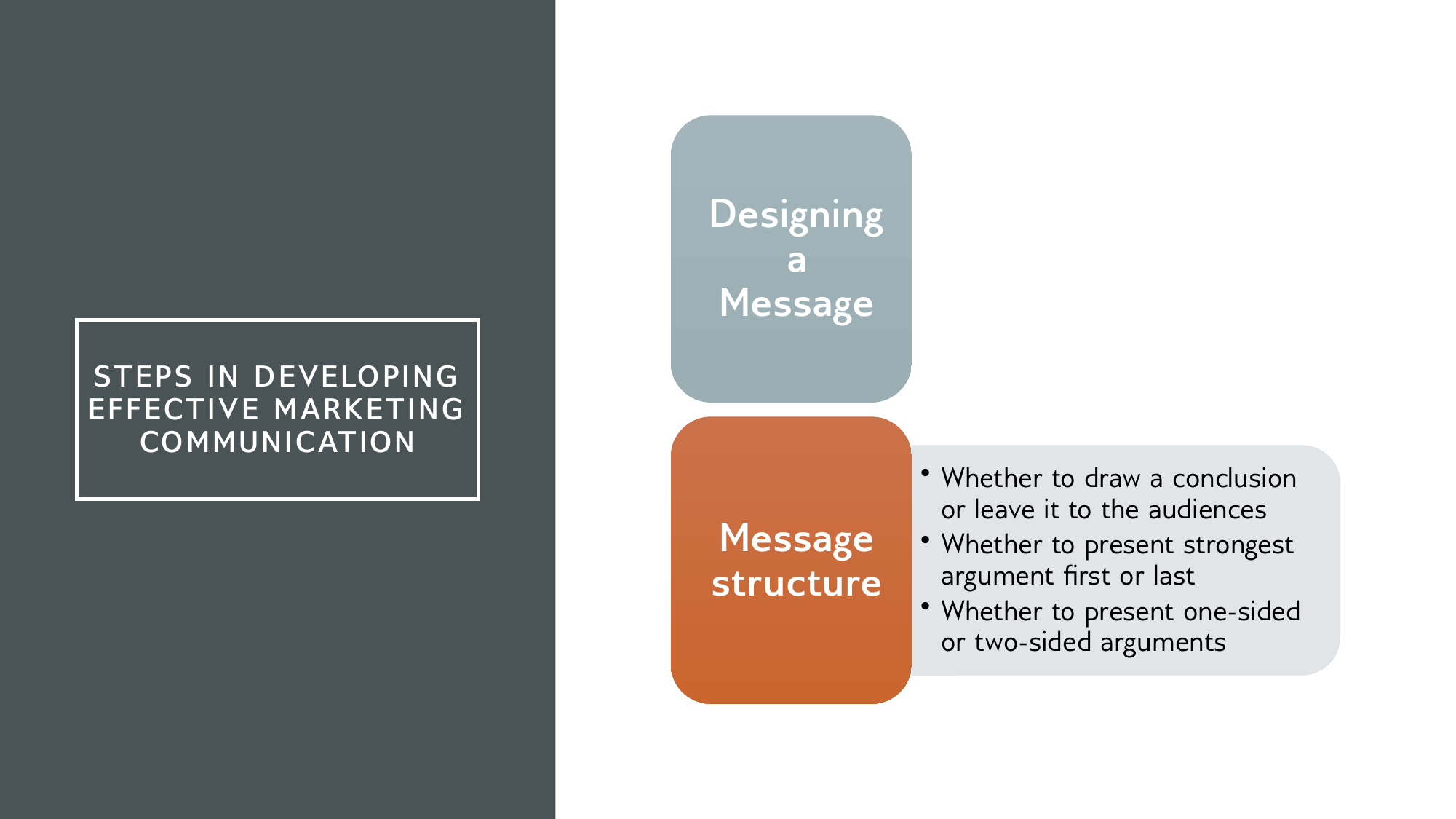

Designing a Message
Whether to draw a conclusion or leave it to the audiences
Whether to present strongest argument first or last
Whether to present one-sided or two-sided arguments
Message structure

# Steps in Developing Effective Marketing Communication